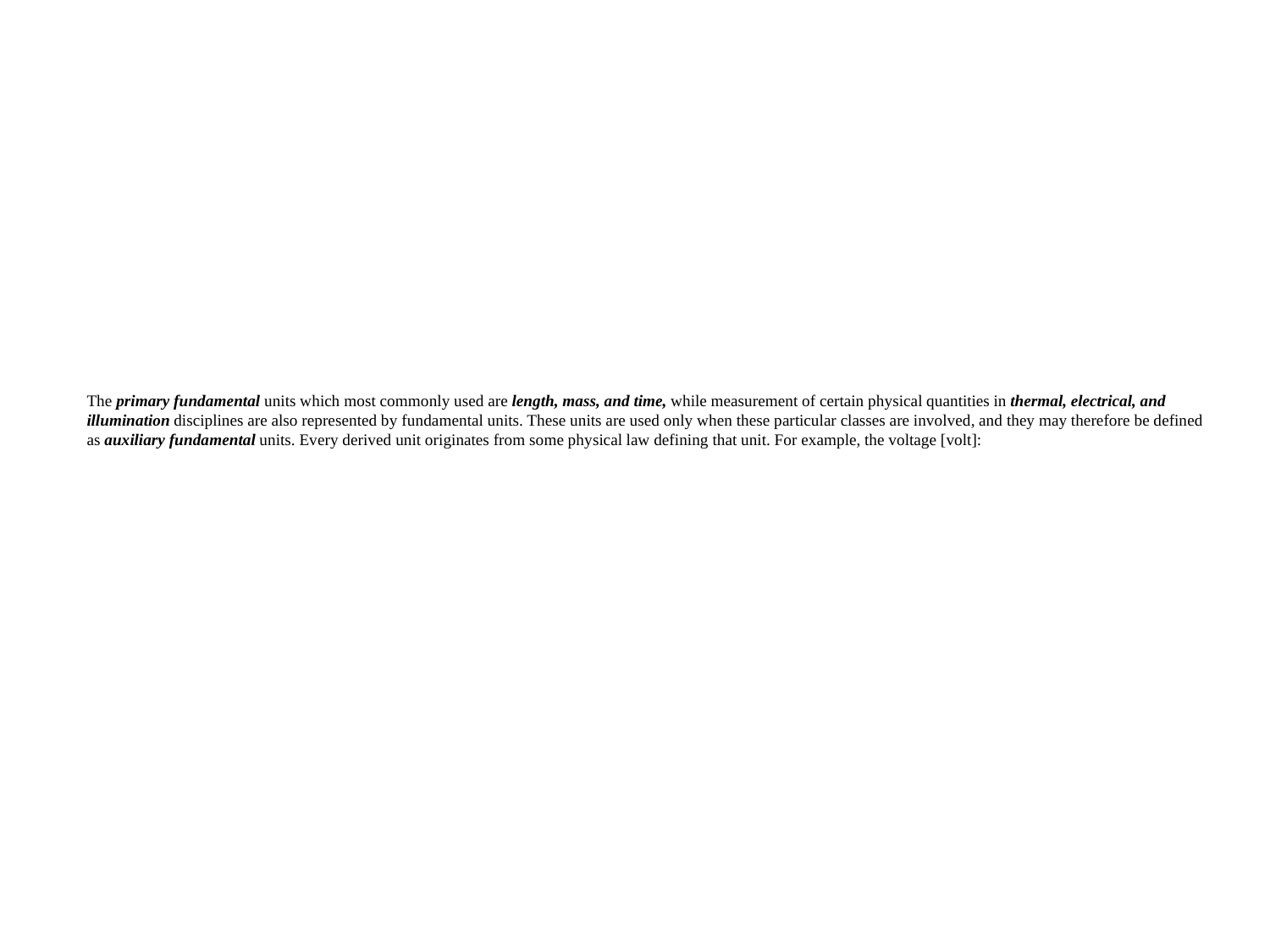

# The primary fundamental units which most commonly used are length, mass, and time, while measurement of certain physical quantities in thermal, electrical, and illumination disciplines are also represented by fundamental units. These units are used only when these particular classes are involved, and they may therefore be defined as auxiliary fundamental units. Every derived unit originates from some physical law defining that unit. For example, the voltage [volt]: